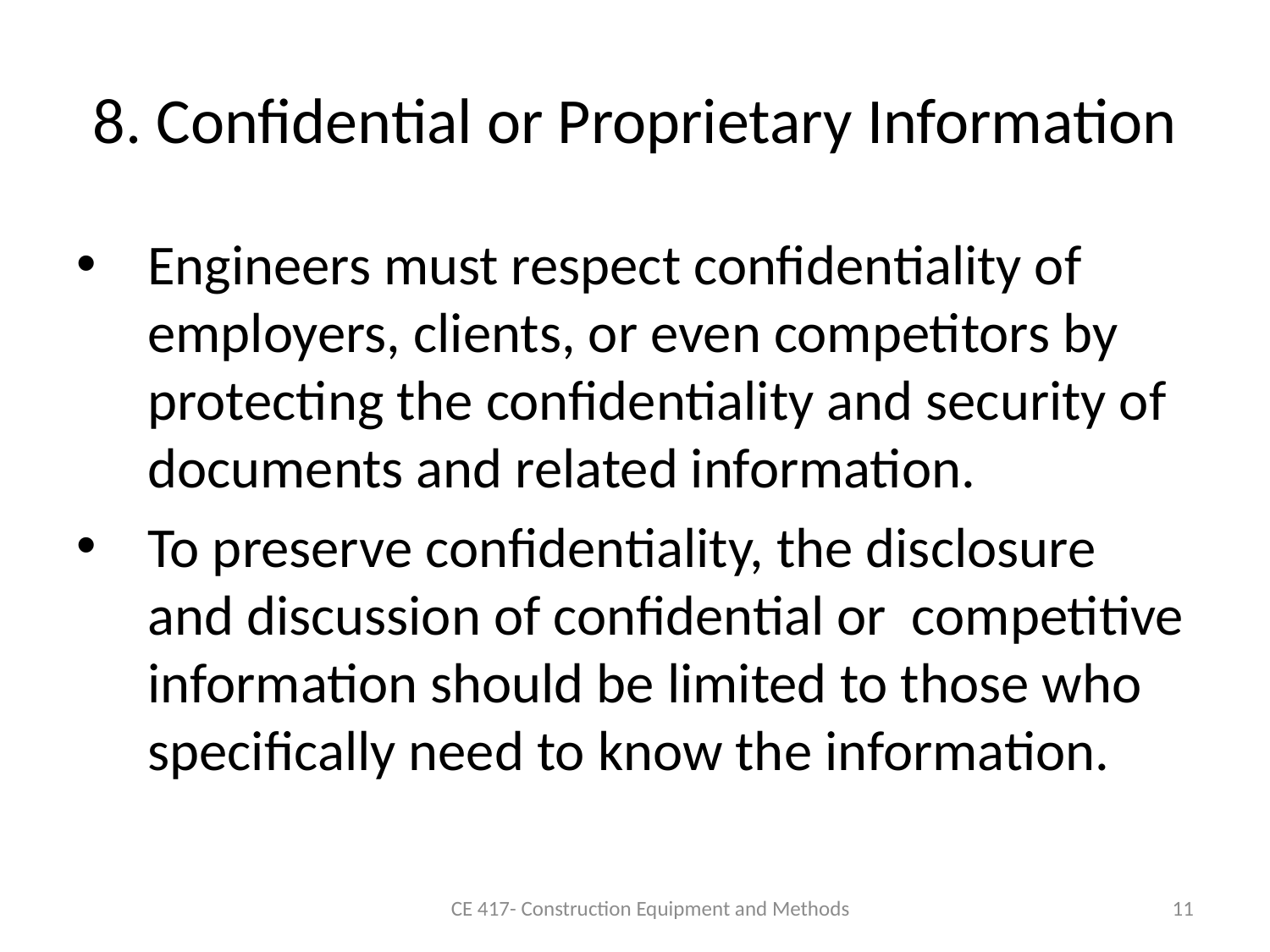

# 8. Confidential or Proprietary Information
Engineers must respect confidentiality of employers, clients, or even competitors by protecting the confidentiality and security of documents and related information.
To preserve confidentiality, the disclosure and discussion of confidential or  competitive information should be limited to those who specifically need to know the information.
CE 417- Construction Equipment and Methods
11